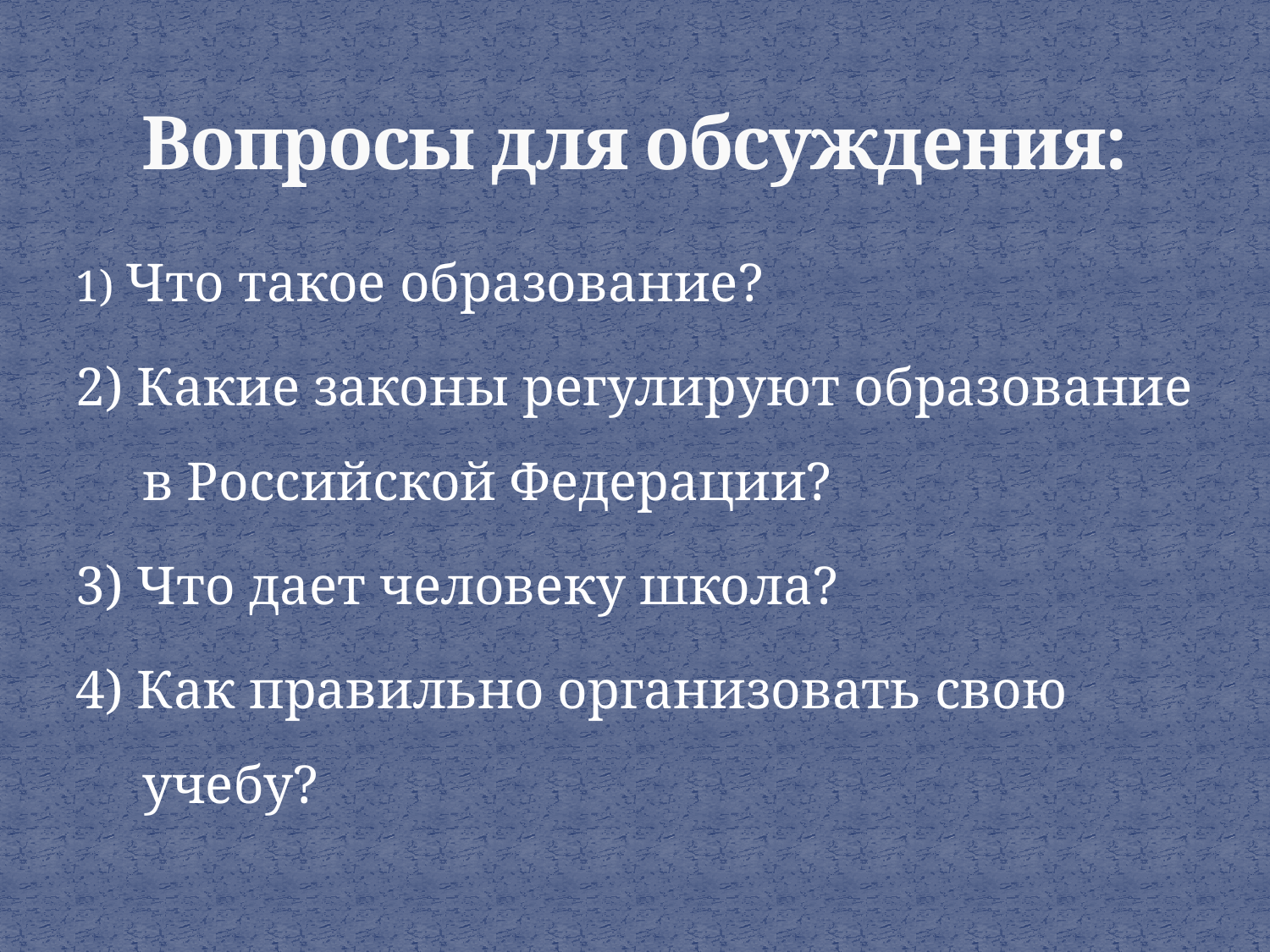

# Вопросы для обсуждения:
1) Что такое образование?
2) Какие законы регулируют образование в Российской Федерации?
3) Что дает человеку школа?
4) Как правильно организовать свою учебу?